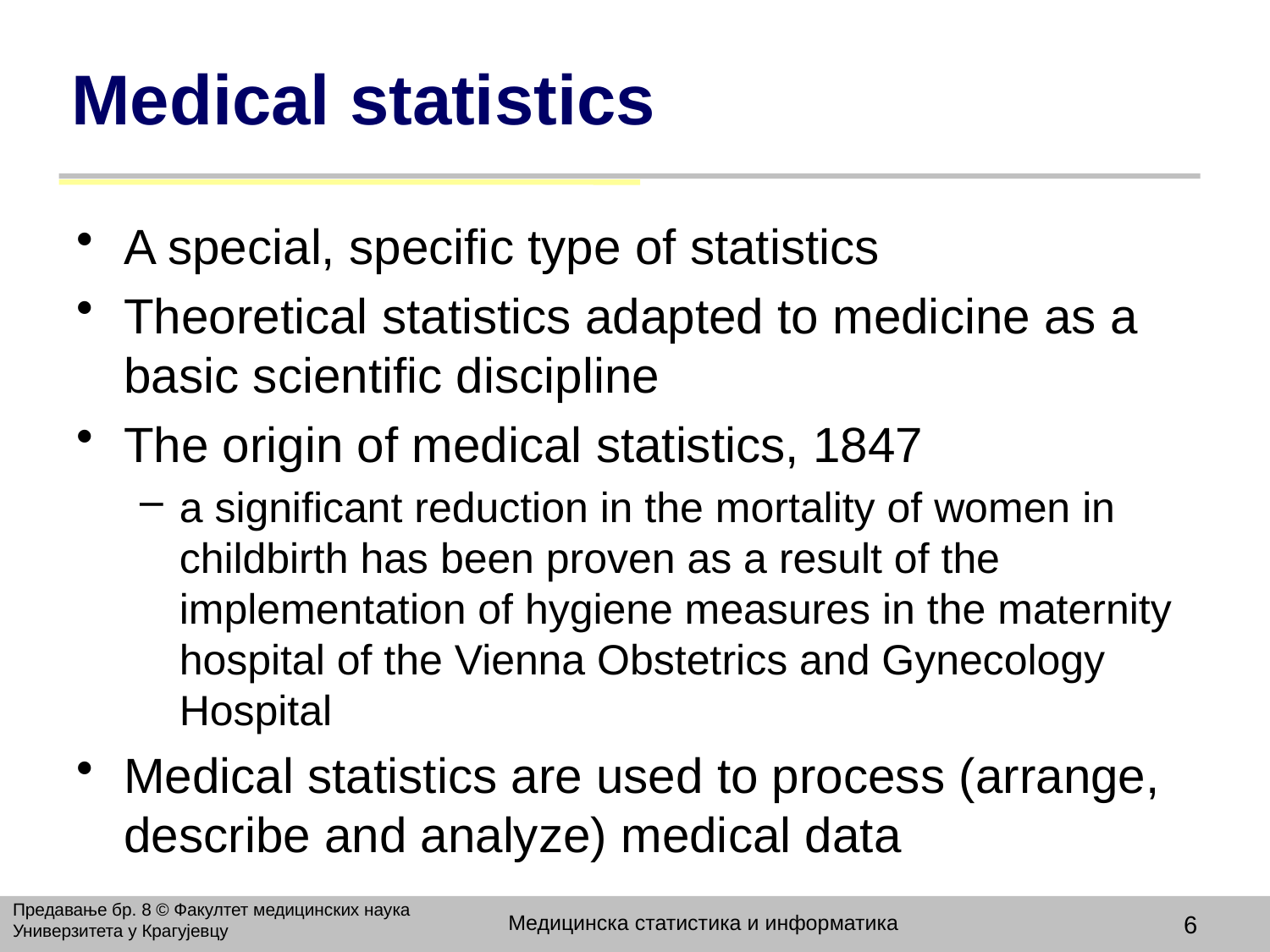

# Medical statistics
A special, specific type of statistics
Theoretical statistics adapted to medicine as a basic scientific discipline
The origin of medical statistics, 1847
a significant reduction in the mortality of women in childbirth has been proven as a result of the implementation of hygiene measures in the maternity hospital of the Vienna Obstetrics and Gynecology Hospital
Medical statistics are used to process (arrange, describe and analyze) medical data
Предавање бр. 8 © Факултет медицинских наука Универзитета у Крагујевцу
Медицинска статистика и информатика
6